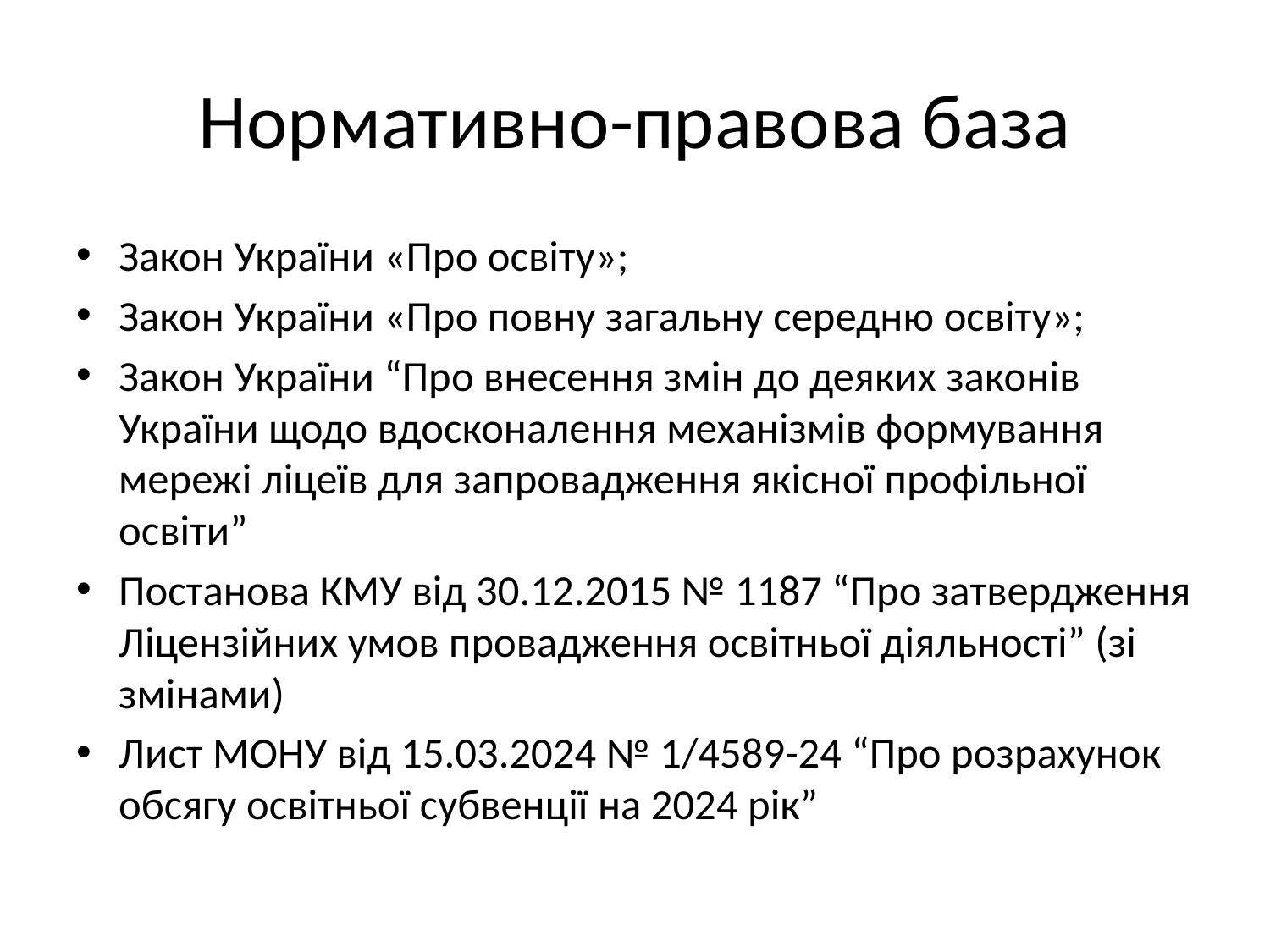

# Нормативно-правова база
Закон України «Про освіту»;
Закон України «Про повну загальну середню освіту»;
Закон України “Про внесення змін до деяких законів України щодо вдосконалення механізмів формування мережі ліцеїв для запровадження якісної профільної освіти”
Постанова КМУ від 30.12.2015 № 1187 “Про затвердження Ліцензійних умов провадження освітньої діяльності” (зі змінами)
Лист МОНУ від 15.03.2024 № 1/4589-24 “Про розрахунок обсягу освітньої субвенції на 2024 рік”